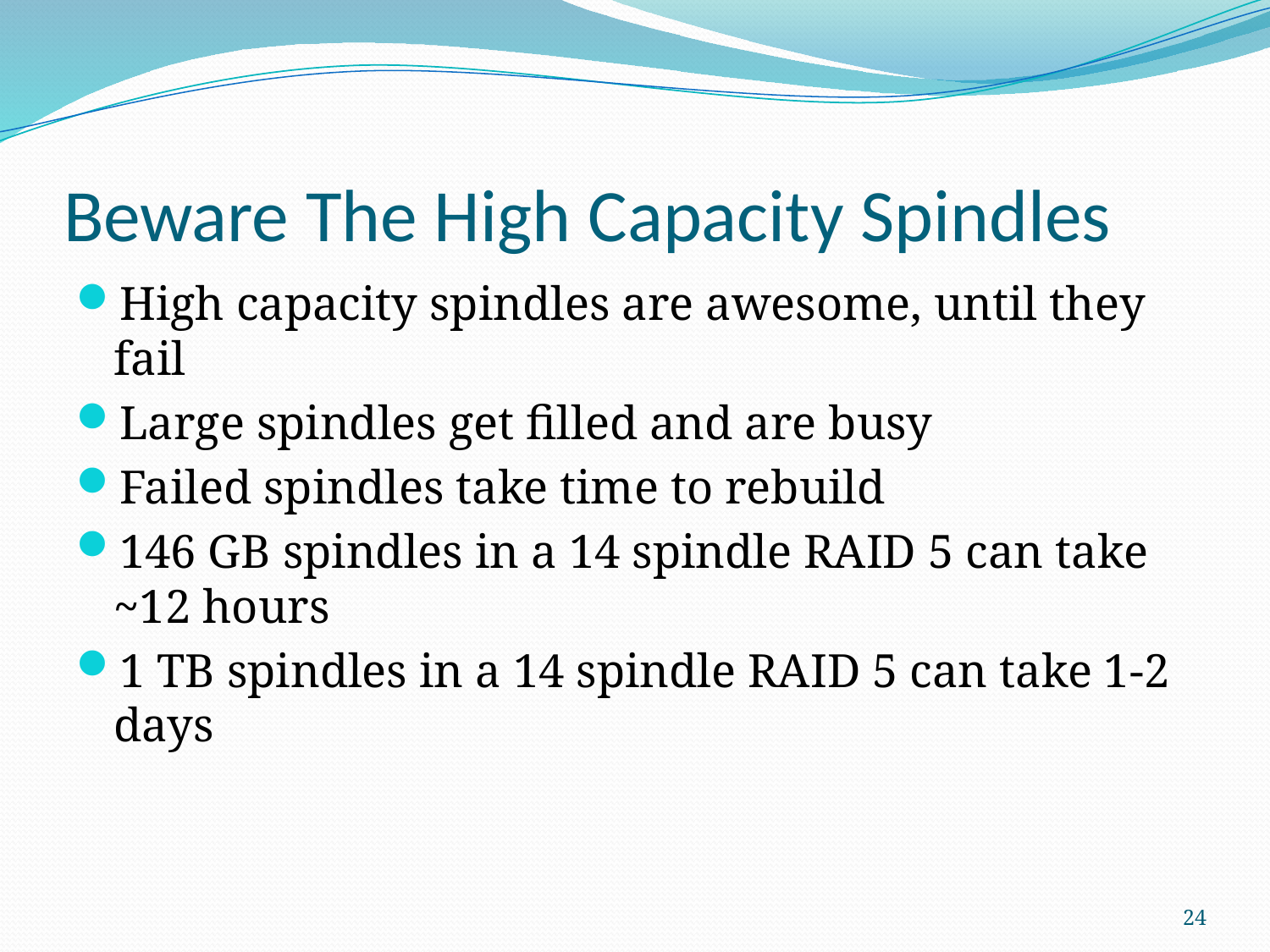

# Beware The High Capacity Spindles
High capacity spindles are awesome, until they fail
Large spindles get filled and are busy
Failed spindles take time to rebuild
146 GB spindles in a 14 spindle RAID 5 can take ~12 hours
1 TB spindles in a 14 spindle RAID 5 can take 1-2 days

24